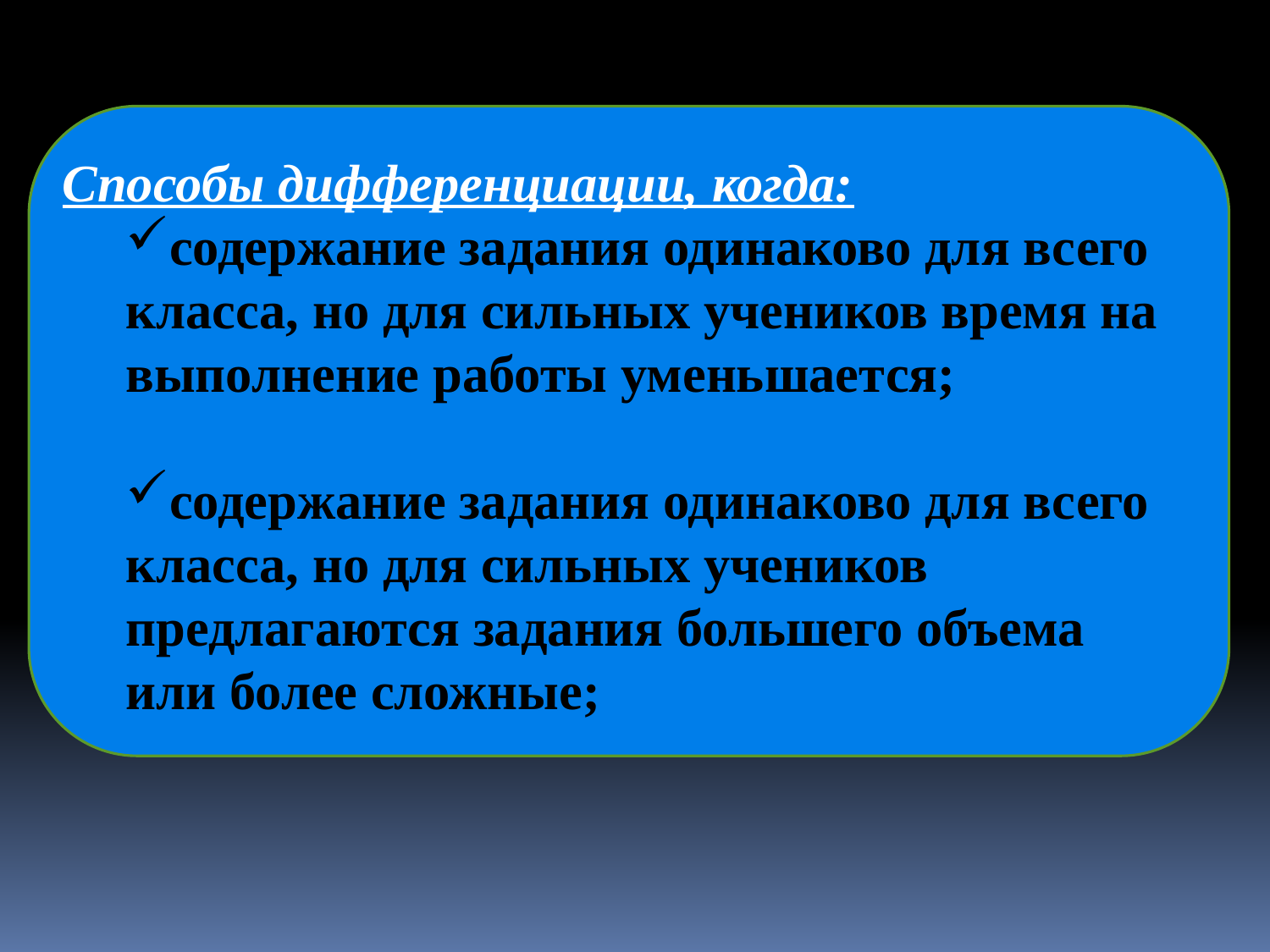

Способы дифференциации, когда:
содержание задания одинаково для всего класса, но для сильных учеников время на выполнение работы уменьшается;

содержание задания одинаково для всего класса, но для сильных учеников предлагаются задания большего объема или более сложные;